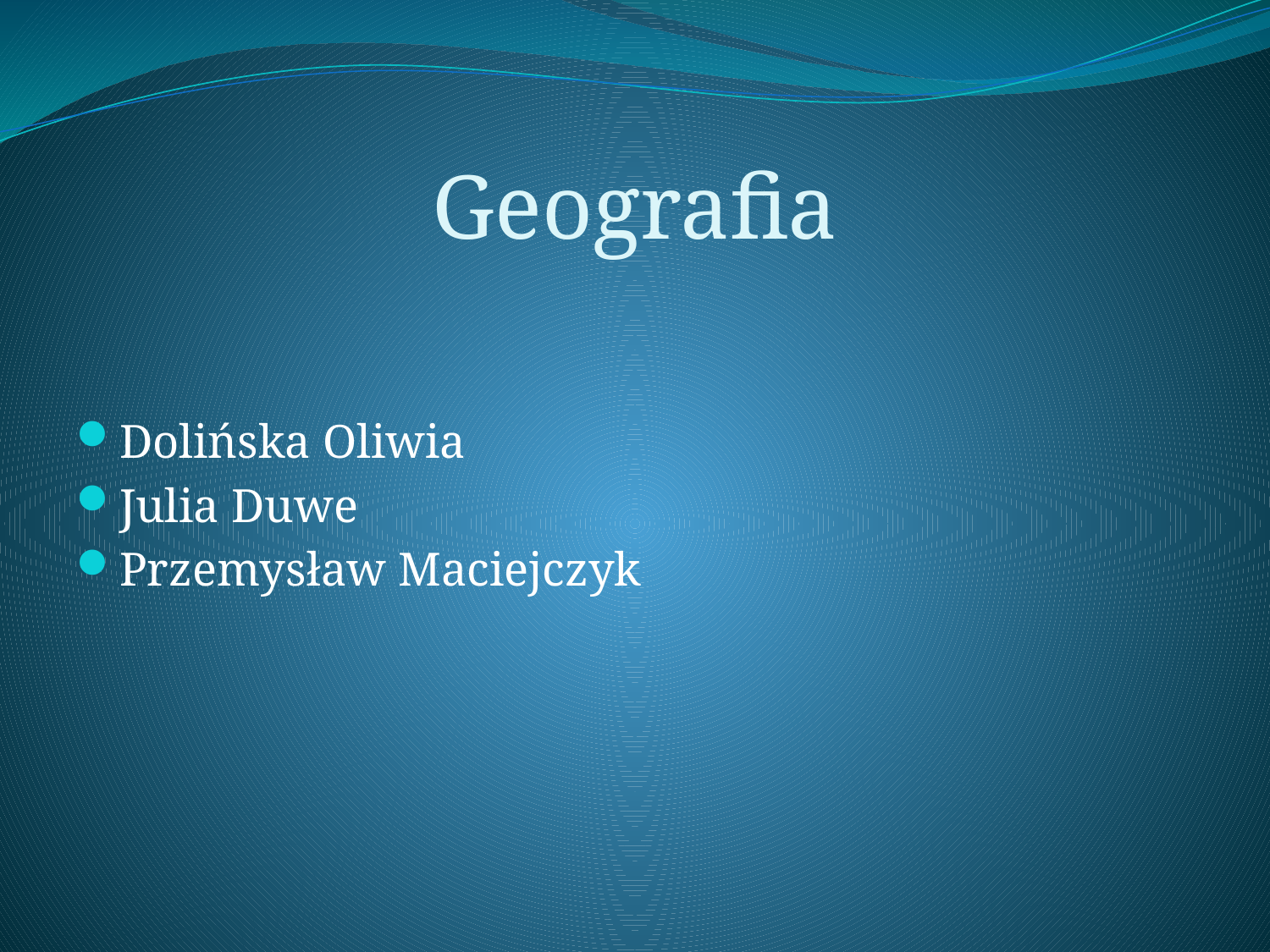

# Geografia
Dolińska Oliwia
Julia Duwe
Przemysław Maciejczyk